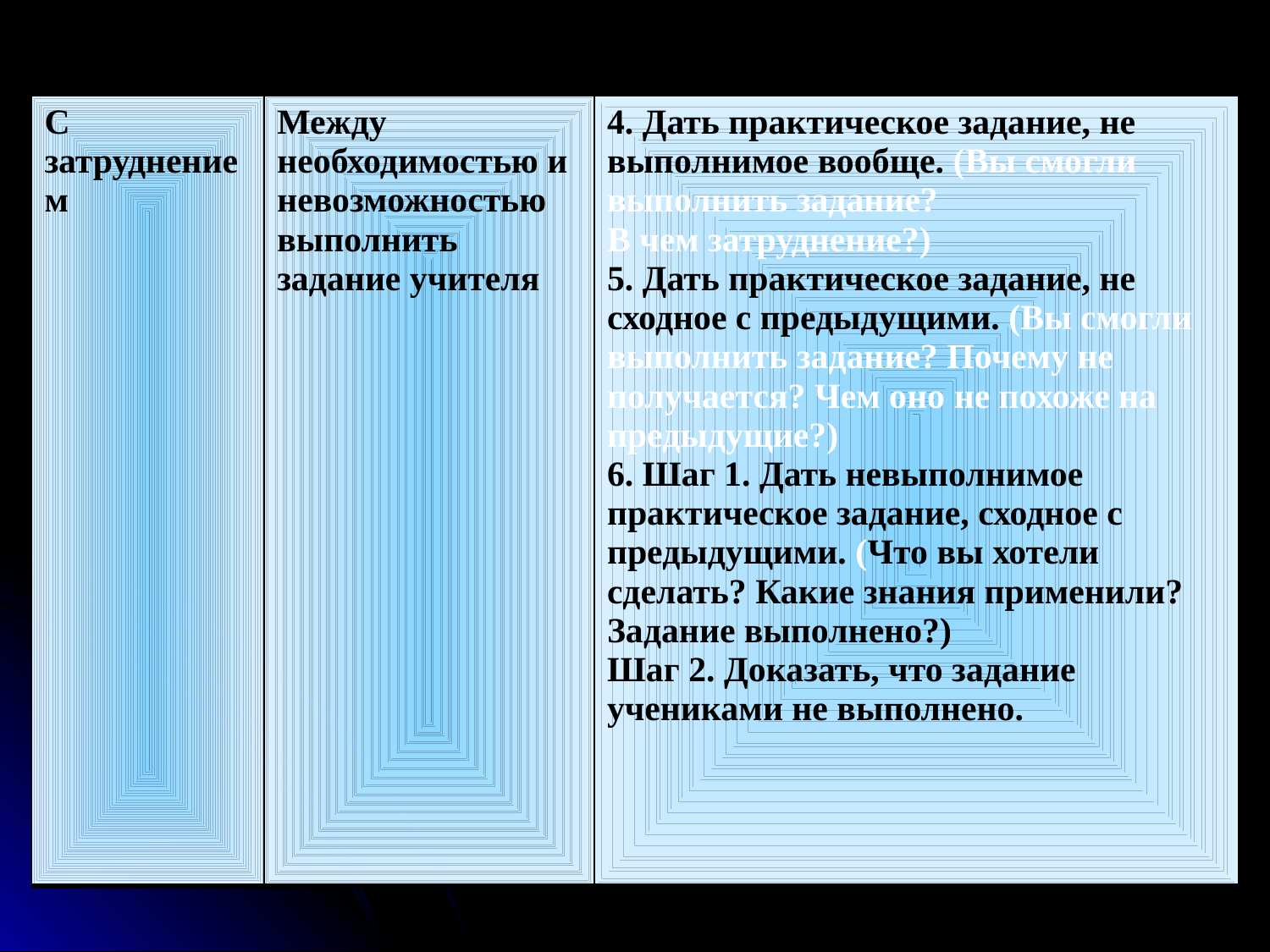

| С затруднением | Между необходимостью и невозможностью выполнить задание учителя | 4. Дать практическое задание, не выполнимое вообще. (Вы смогли выполнить задание? В чем затруднение?) 5. Дать практическое задание, не сходное с предыдущими. (Вы смогли выполнить задание? Почему не получается? Чем оно не похоже на предыдущие?) 6. Шаг 1. Дать невыполнимое практическое задание, сходное с предыдущими. (Что вы хотели сделать? Какие знания применили? Задание выполнено?) Шаг 2. Доказать, что задание учениками не выполнено. |
| --- | --- | --- |